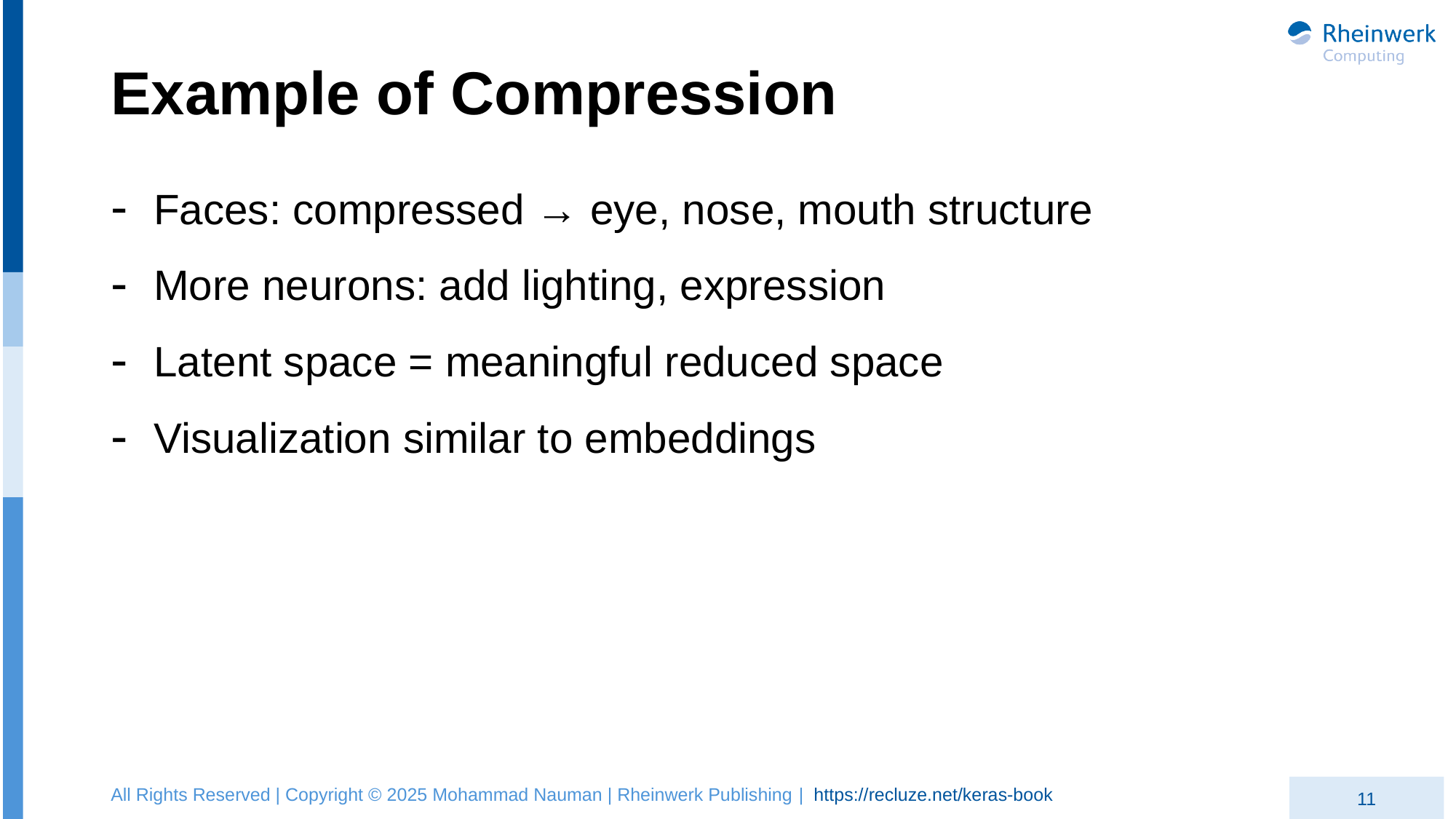

# Example of Compression
Faces: compressed → eye, nose, mouth structure
More neurons: add lighting, expression
Latent space = meaningful reduced space
Visualization similar to embeddings